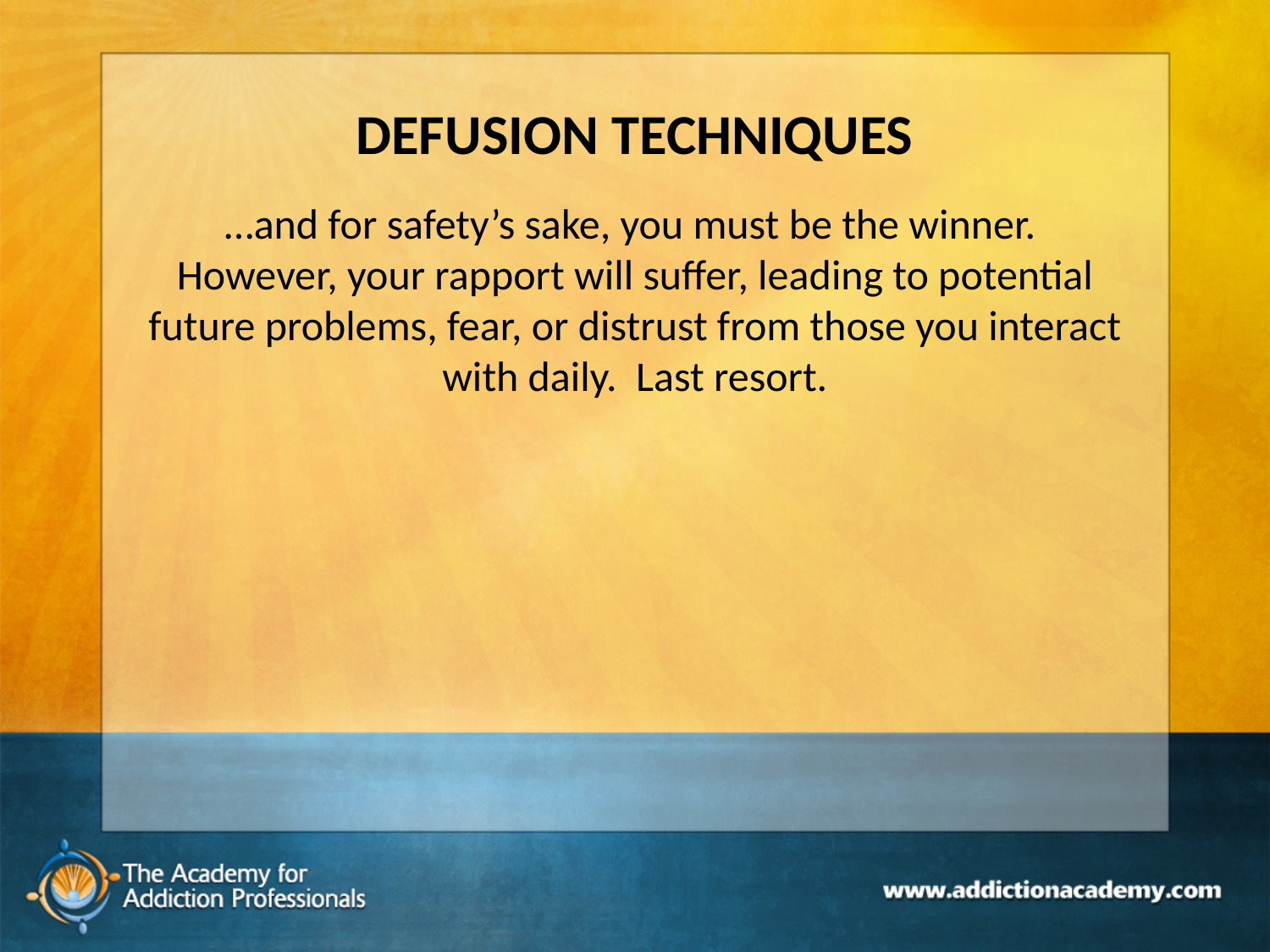

# DEFUSION TECHNIQUES
…and for safety’s sake, you must be the winner.  However, your rapport will suffer, leading to potential future problems, fear, or distrust from those you interact with daily.  Last resort.